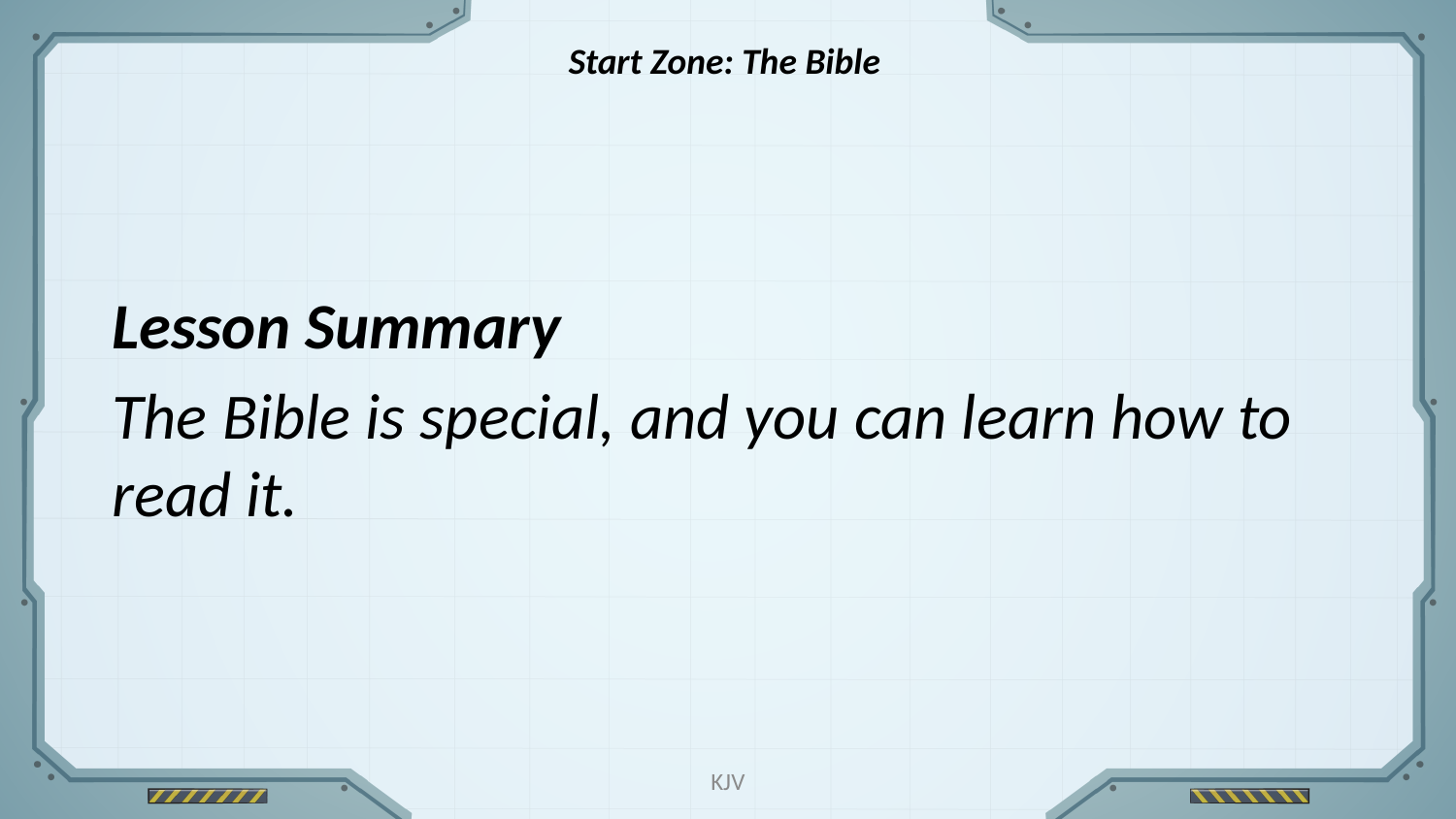

Start Zone: The Bible
Lesson Summary
The Bible is special, and you can learn how to read it.
KJV